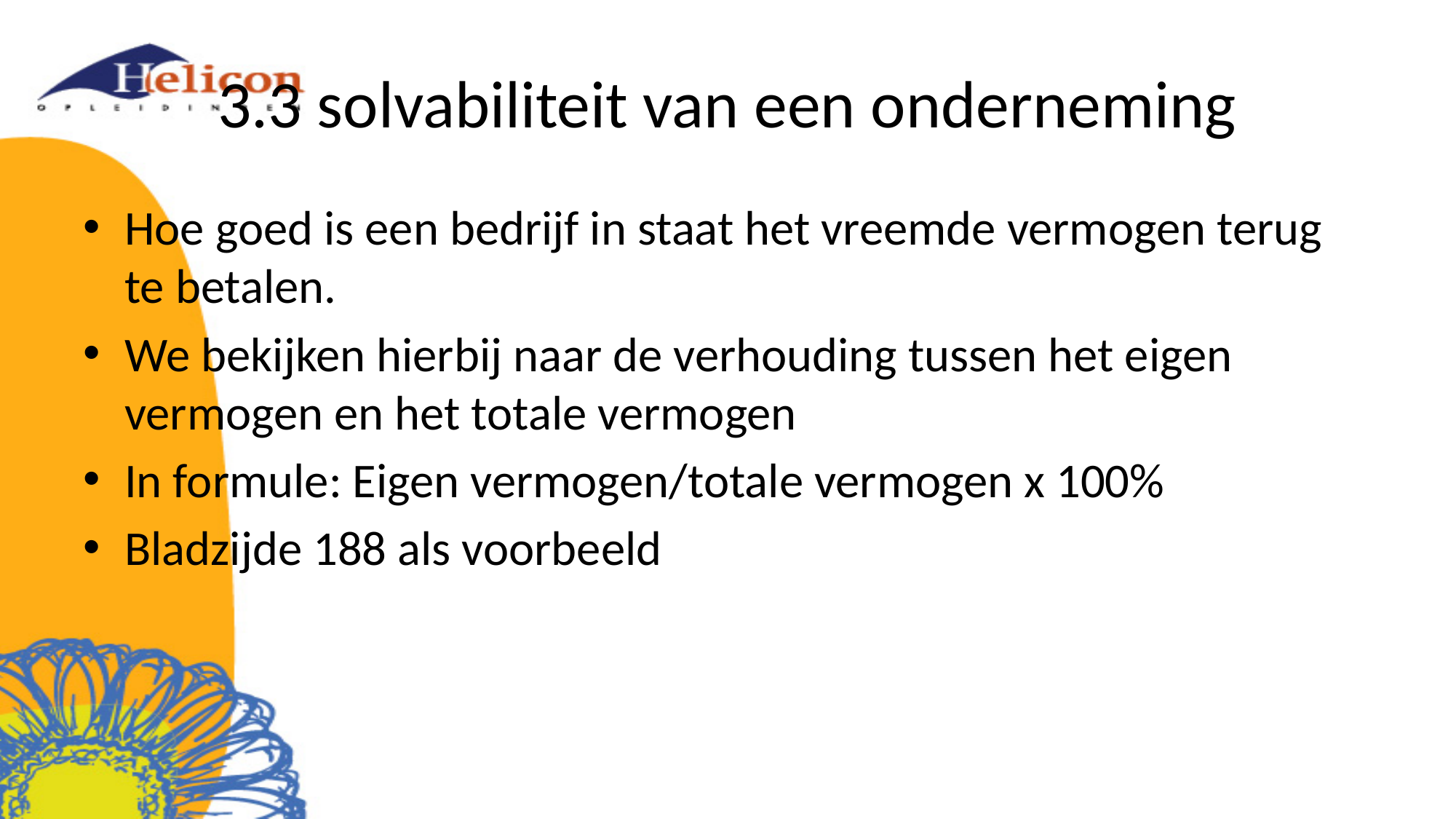

# 3.3 solvabiliteit van een onderneming
Hoe goed is een bedrijf in staat het vreemde vermogen terug te betalen.
We bekijken hierbij naar de verhouding tussen het eigen vermogen en het totale vermogen
In formule: Eigen vermogen/totale vermogen x 100%
Bladzijde 188 als voorbeeld